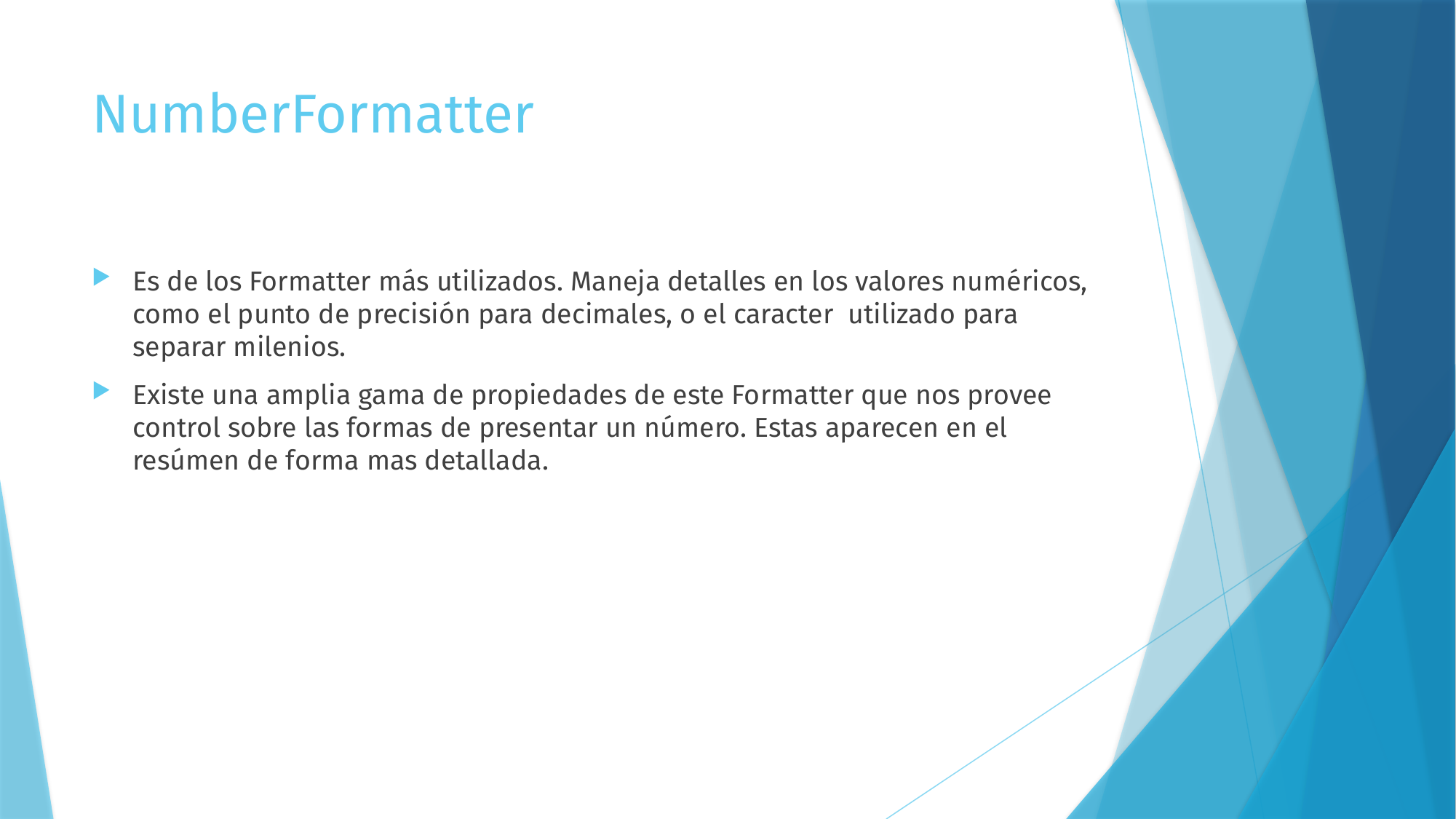

# NumberFormatter
Es de los Formatter más utilizados. Maneja detalles en los valores numéricos, como el punto de precisión para decimales, o el caracter  utilizado para separar milenios.
Existe una amplia gama de propiedades de este Formatter que nos provee control sobre las formas de presentar un número. Estas aparecen en el resúmen de forma mas detallada.